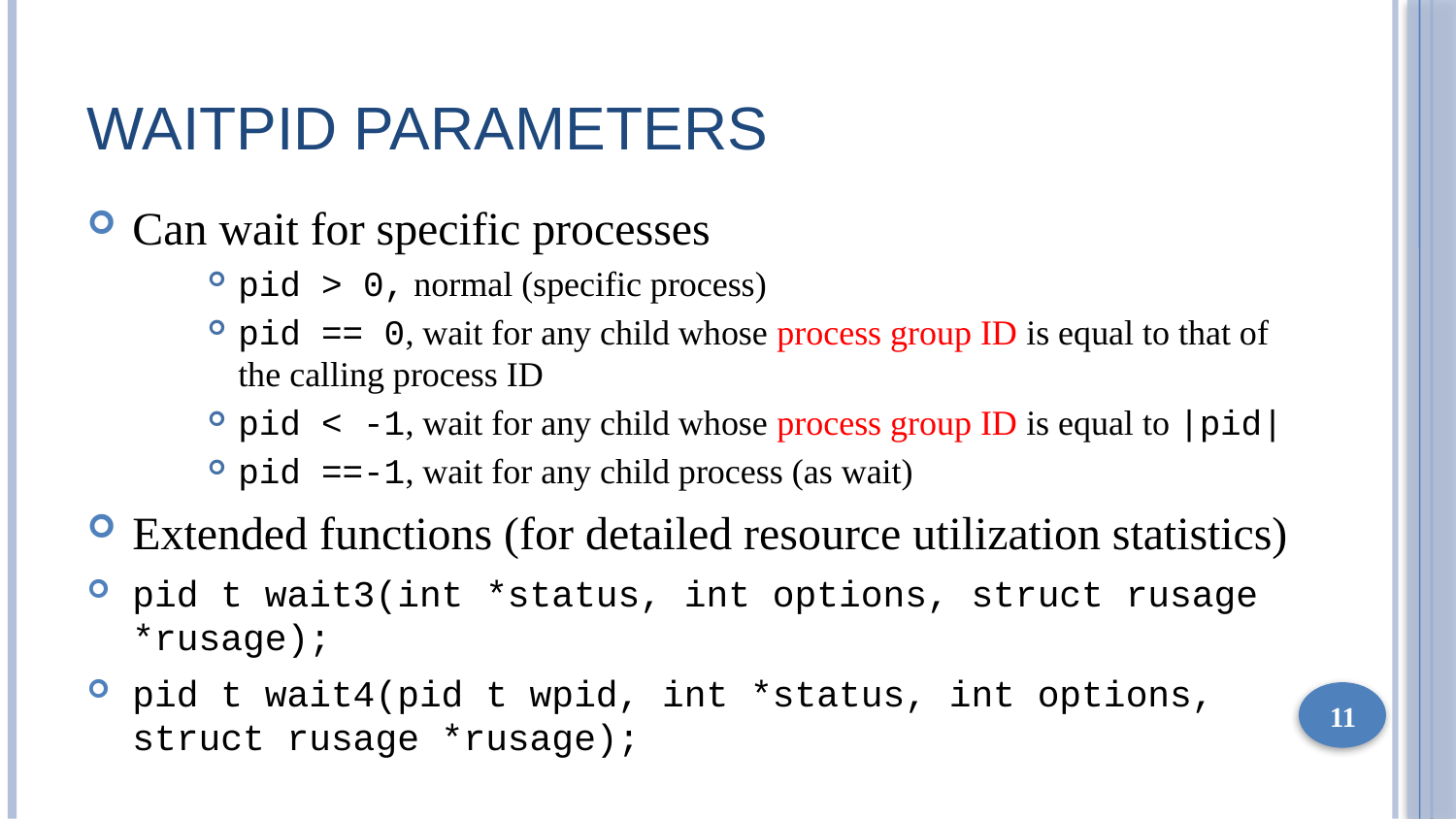

# WAITPID Parameters
Can wait for specific processes
pid > 0, normal (specific process)
pid == 0, wait for any child whose process group ID is equal to that of the calling process ID
pid < -1, wait for any child whose process group ID is equal to |pid|
pid ==-1, wait for any child process (as wait)
Extended functions (for detailed resource utilization statistics)
pid t wait3(int *status, int options, struct rusage *rusage);
pid t wait4(pid t wpid, int *status, int options, struct rusage *rusage);

11